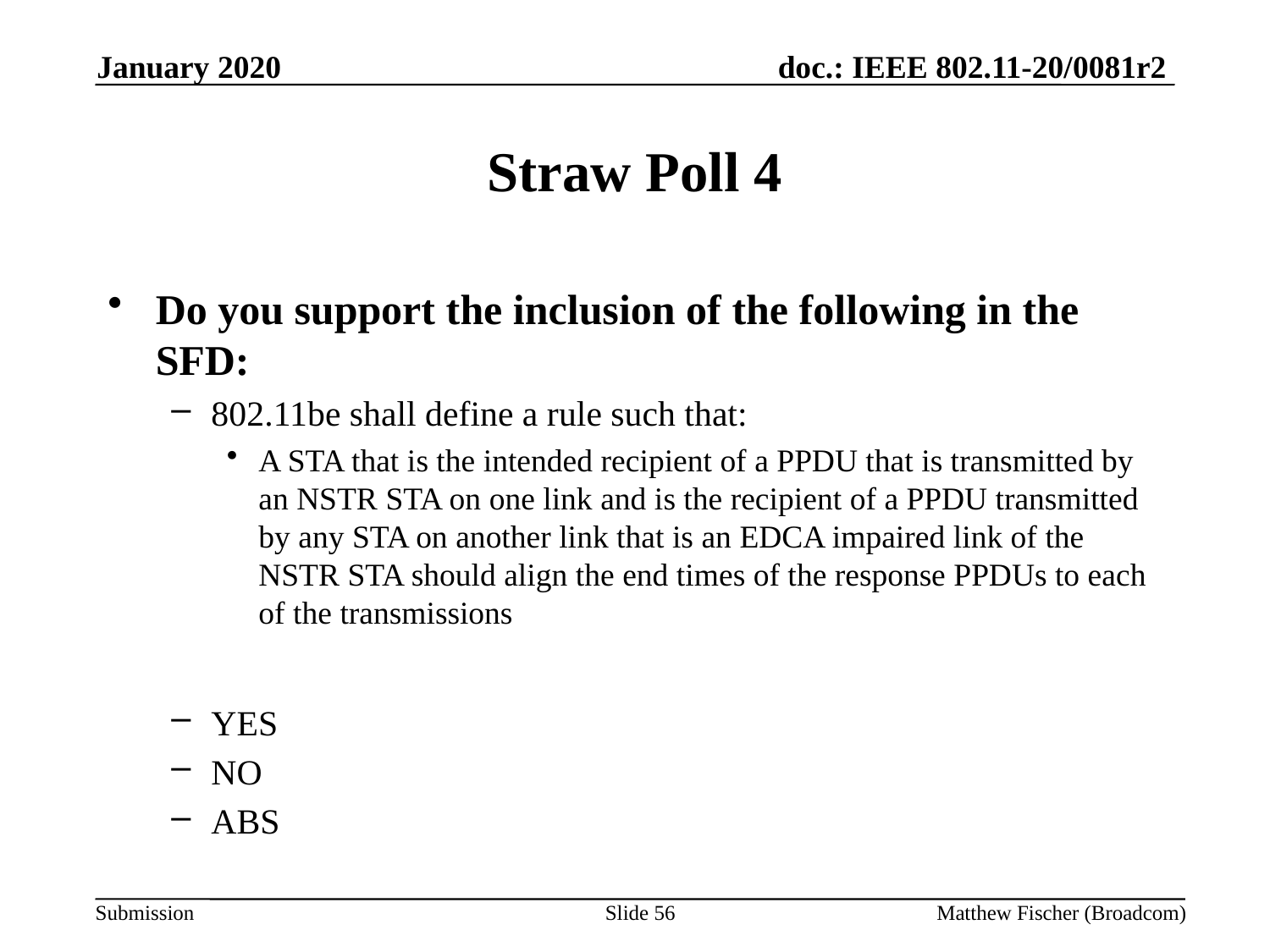

January 2020
# Straw Poll 4
Do you support the inclusion of the following in the SFD:
802.11be shall define a rule such that:
A STA that is the intended recipient of a PPDU that is transmitted by an NSTR STA on one link and is the recipient of a PPDU transmitted by any STA on another link that is an EDCA impaired link of the NSTR STA should align the end times of the response PPDUs to each of the transmissions

YES
NO
ABS

Slide 56
Matthew Fischer (Broadcom)